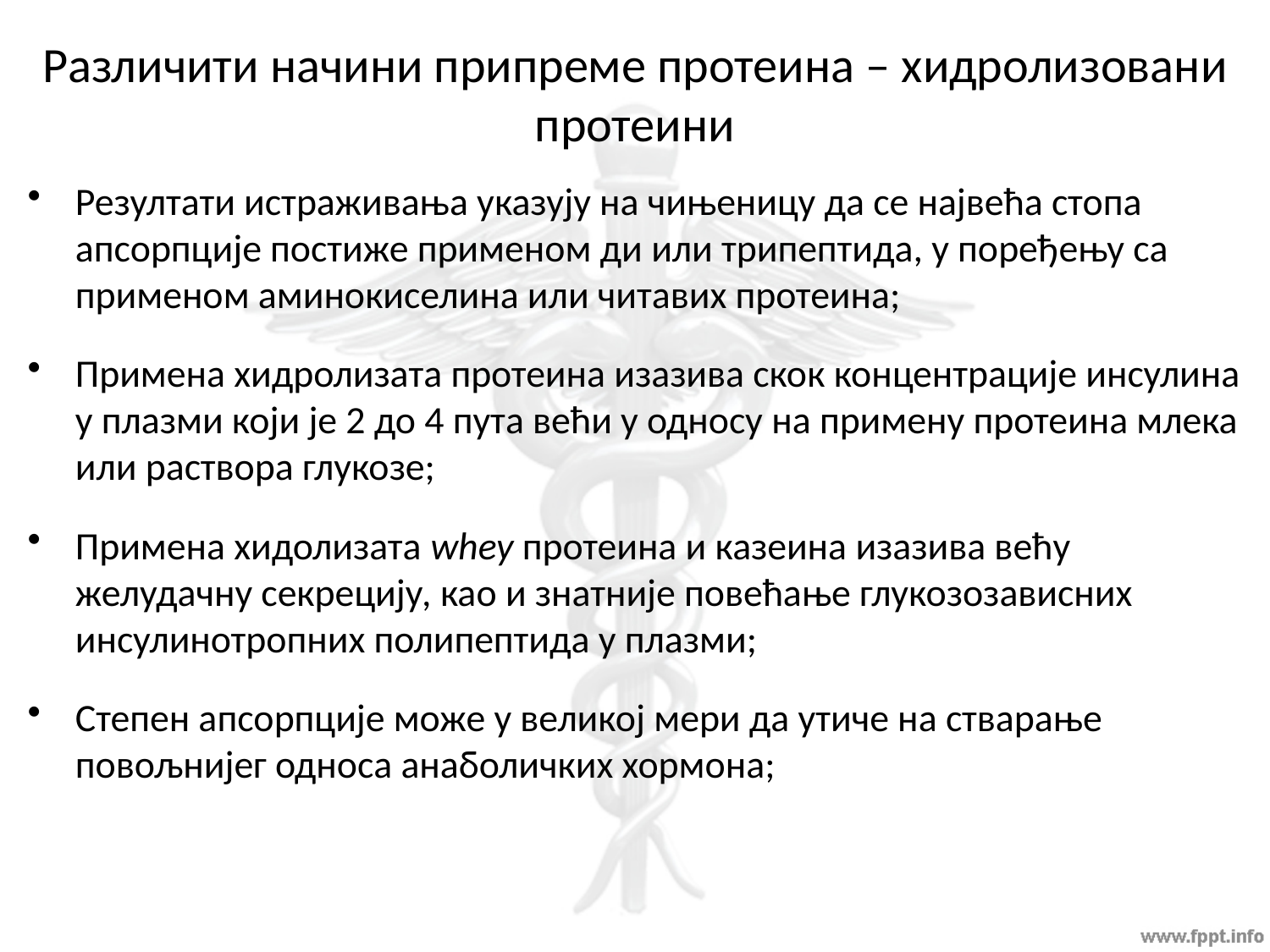

# Различити начини припреме протеина – хидролизовани протеини

Резултати истраживања указују на чињеницу да се највећа стопа апсорпције постиже применом ди или трипептида, у поређењу са применом аминокиселина или читавих протеина;

Примена хидролизата протеина изазива скок концентрације инсулина у плазми који је 2 до 4 пута већи у односу на примену протеина млека или раствора глукозе;

Примена хидолизата whey протеина и казеина изазива већу желудачну секрецију, као и знатније повећање глукозозависних инсулинотропних полипептида у плазми;

Степен апсорпције може у великој мери да утиче на стварање повољнијег односа анаболичких хормона;